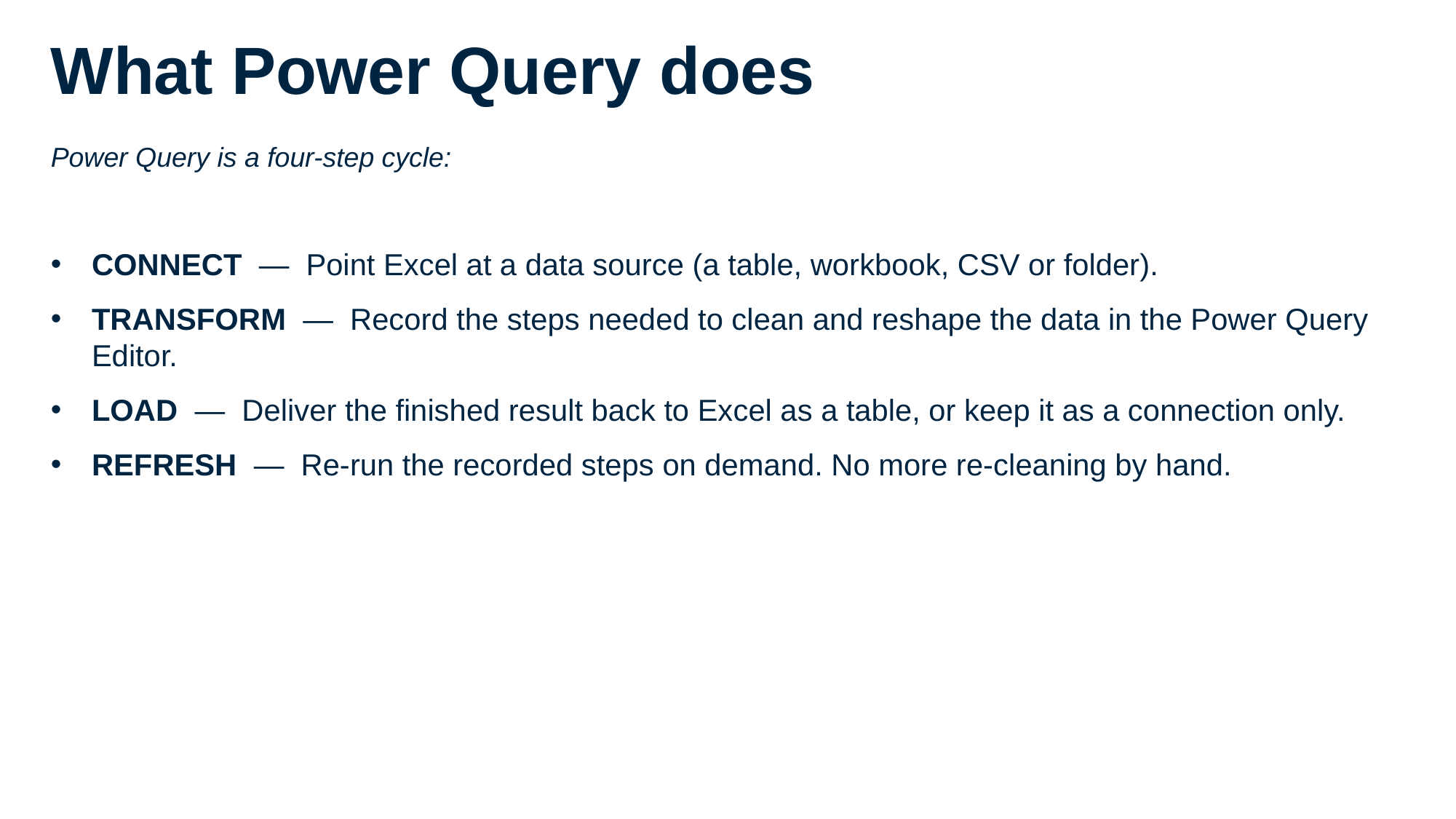

# What Power Query does
Power Query is a four-step cycle:

CONNECT  —  Point Excel at a data source (a table, workbook, CSV or folder).
TRANSFORM  —  Record the steps needed to clean and reshape the data in the Power Query Editor.
LOAD  —  Deliver the finished result back to Excel as a table, or keep it as a connection only.
REFRESH  —  Re-run the recorded steps on demand. No more re-cleaning by hand.